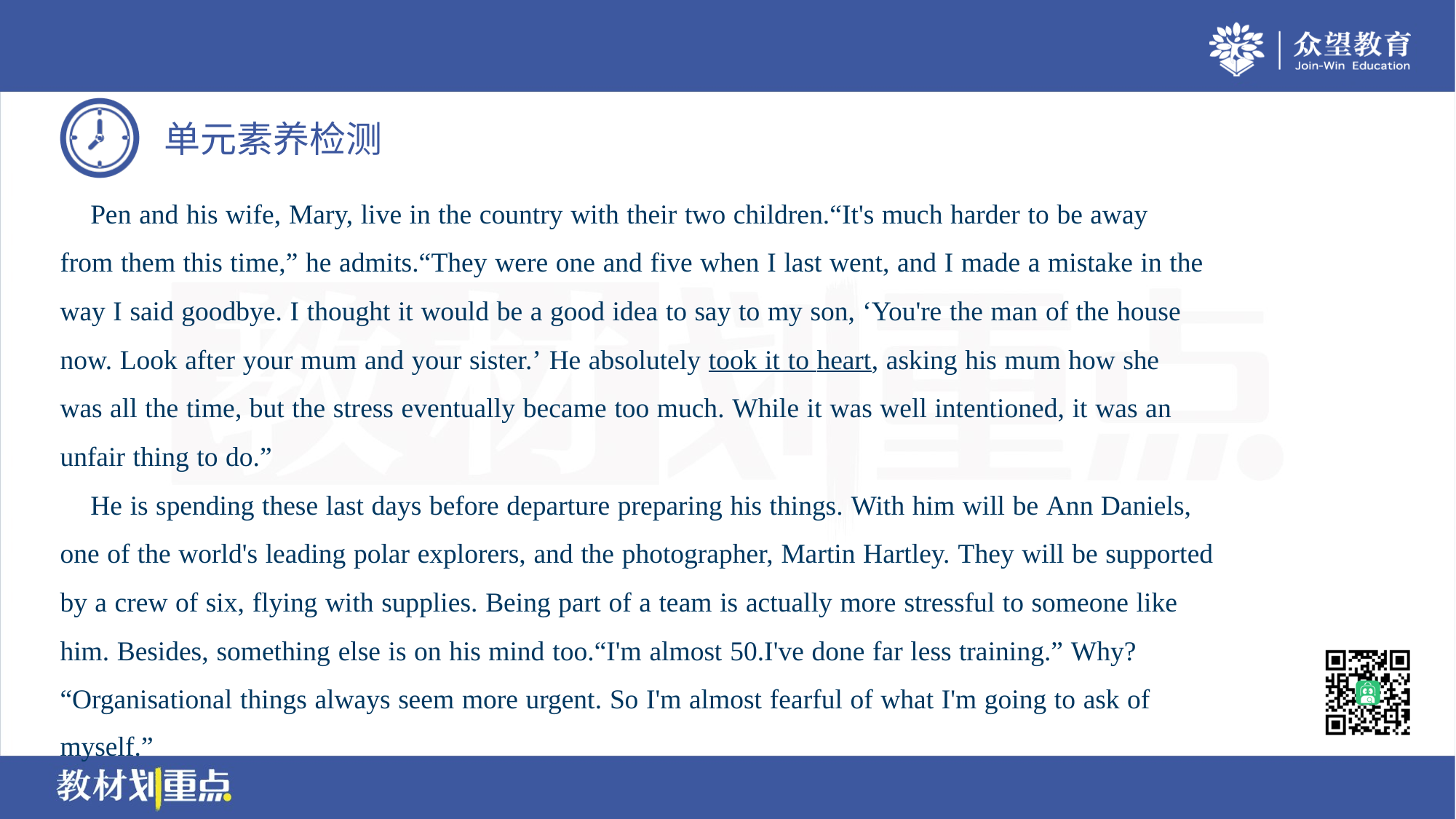

Pen and his wife, Mary, live in the country with their two children.“It's much harder to be away
from them this time,” he admits.“They were one and five when I last went, and I made a mistake in the
way I said goodbye. I thought it would be a good idea to say to my son, ‘You're the man of the house
now. Look after your mum and your sister.’ He absolutely took it to heart, asking his mum how she
was all the time, but the stress eventually became too much. While it was well intentioned, it was an
unfair thing to do.”
    He is spending these last days before departure preparing his things. With him will be Ann Daniels,
one of the world's leading polar explorers, and the photographer, Martin Hartley. They will be supported
by a crew of six, flying with supplies. Being part of a team is actually more stressful to someone like
him. Besides, something else is on his mind too.“I'm almost 50.I've done far less training.” Why?
“Organisational things always seem more urgent. So I'm almost fearful of what I'm going to ask of
myself.”